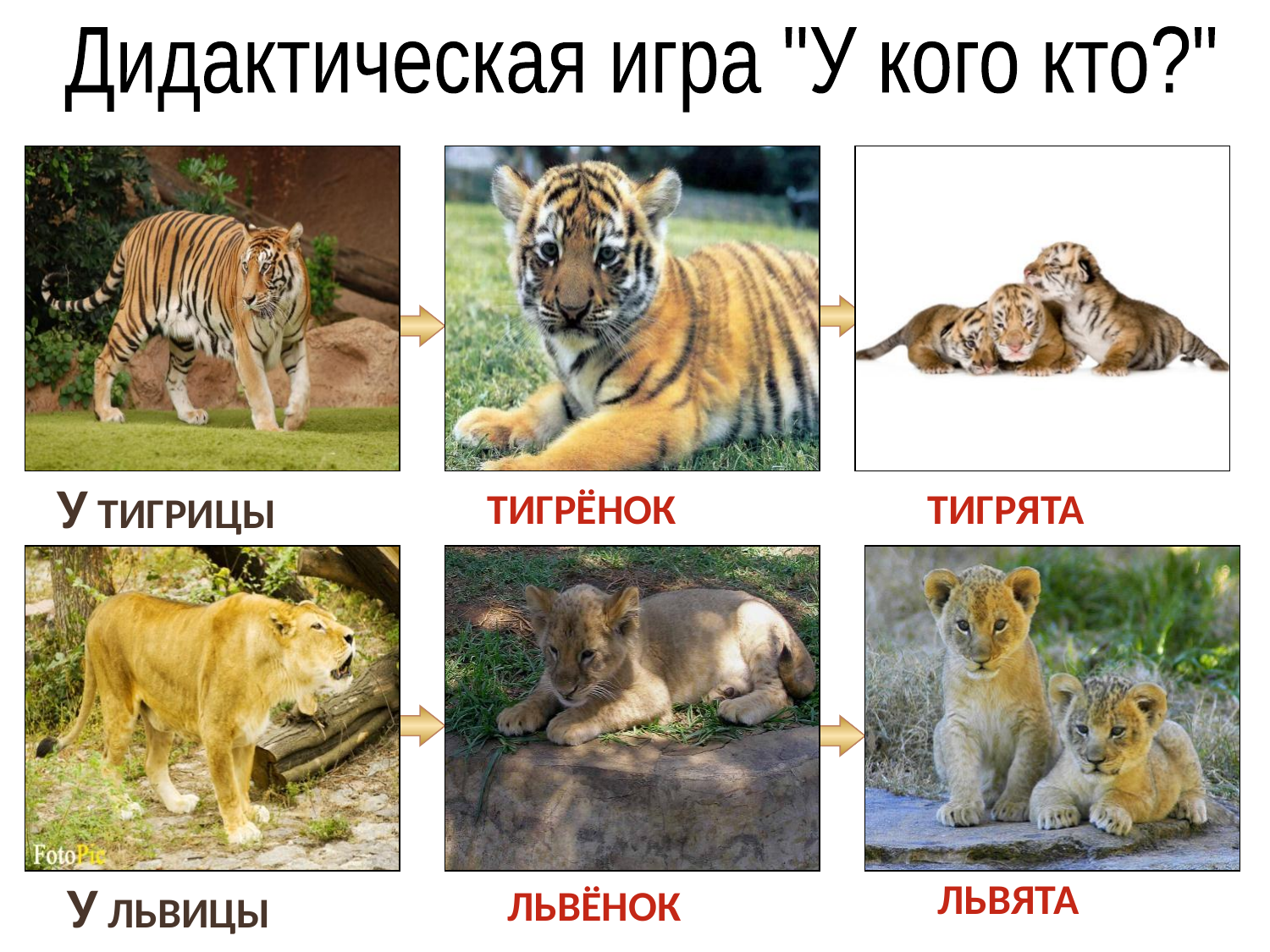

Дидактическая игра "У кого кто?"

У ТИГРИЦЫ
ТИГРЁНОК
ТИГРЯТА

У ЛЬВИЦЫ
ЛЬВЯТА
ЛЬВЁНОК